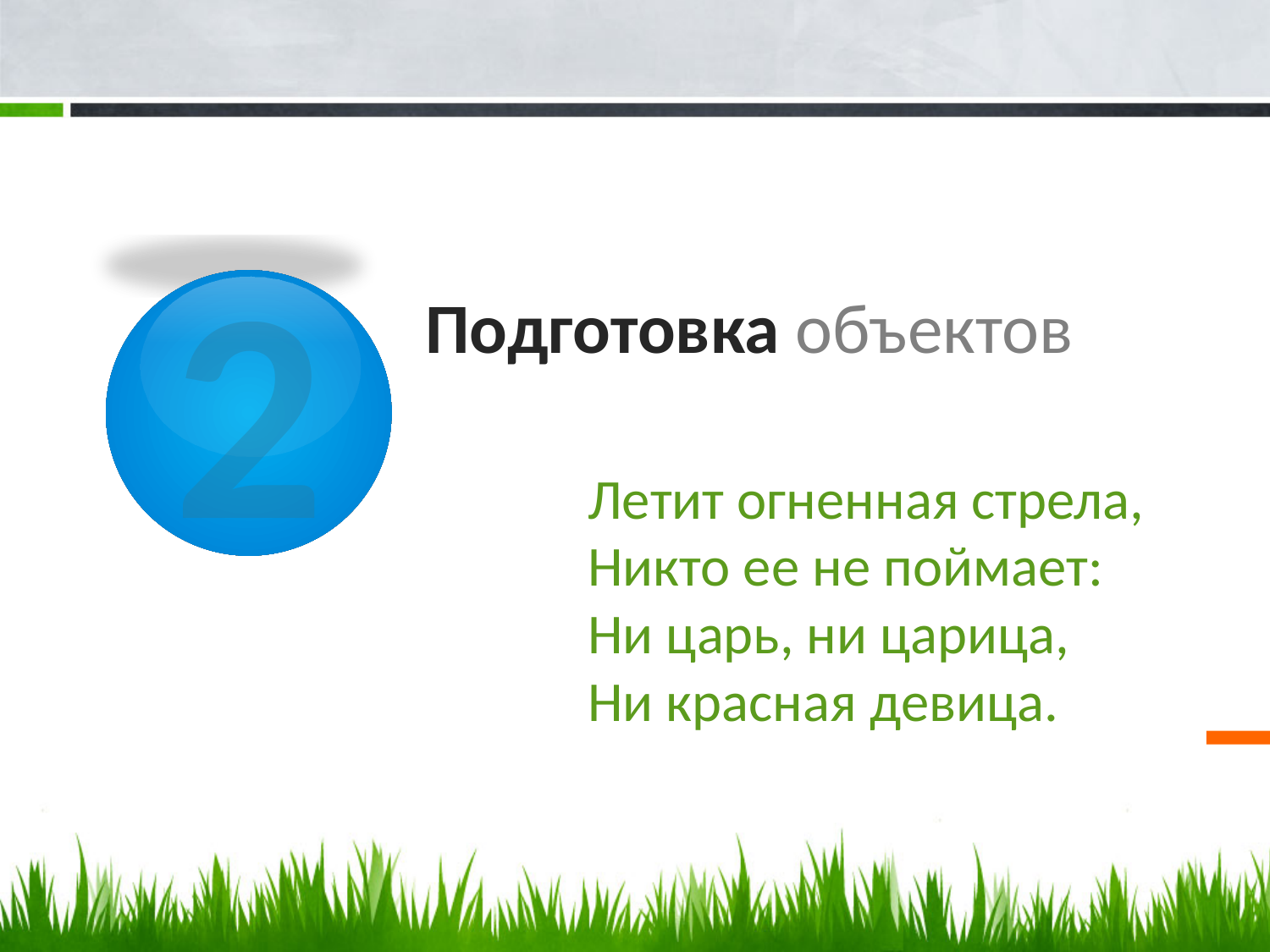

# Подготовка объектов
2

Летит огненная стрела,
Никто ее не поймает: 
Ни царь, ни царица, 
Ни красная девица.